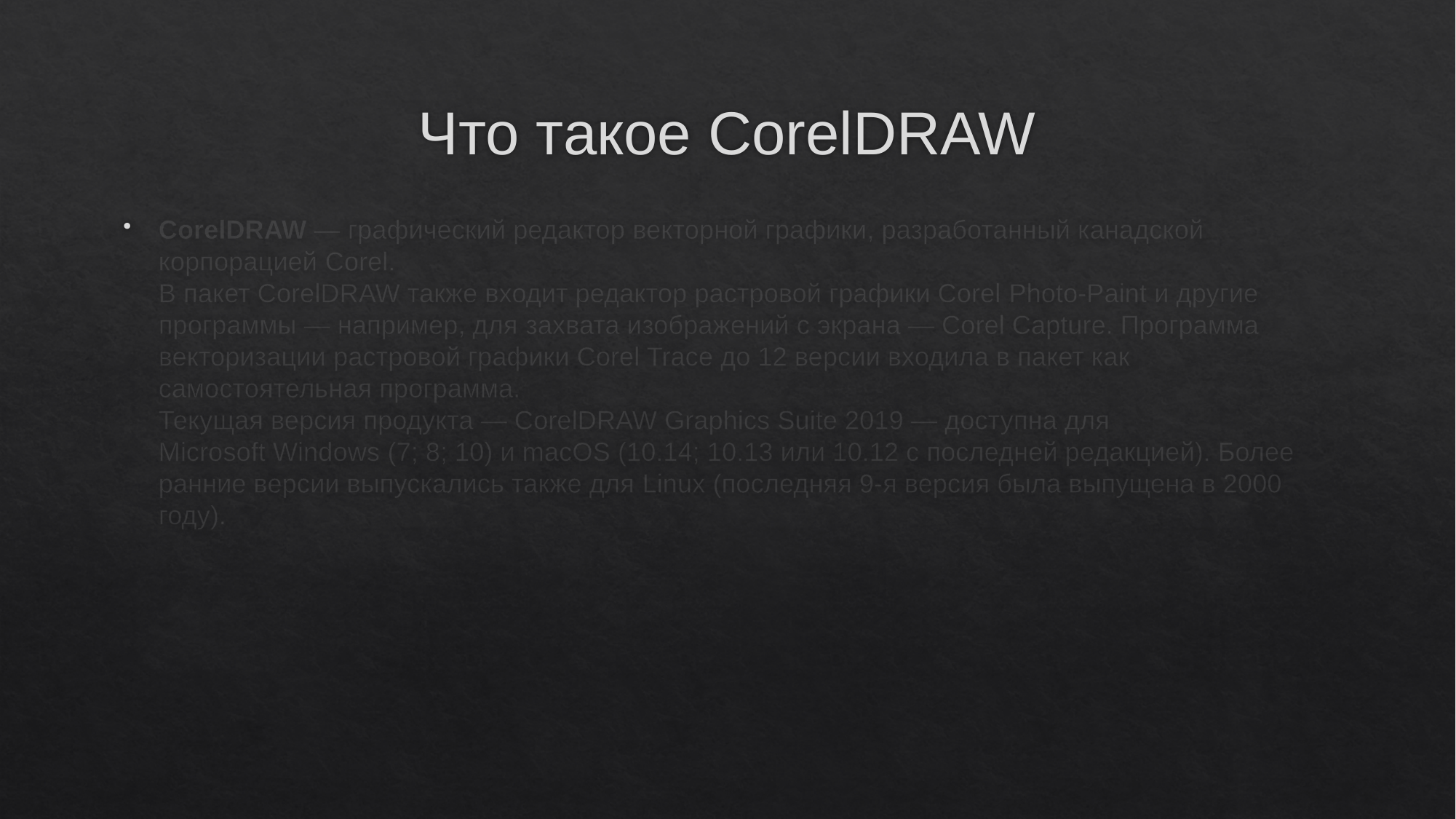

# Что такое CorelDRAW
CorelDRAW — графический редактор векторной графики, разработанный канадской корпорацией Corel.
В пакет CorelDRAW также входит редактор растровой графики Corel Photo-Paint и другие программы — например, для захвата изображений с экрана — Corel Capture. Программа векторизации растровой графики Corel Trace до 12 версии входила в пакет как самостоятельная программа.
Текущая версия продукта — CorelDRAW Graphics Suite 2019 — доступна для Microsoft Windows (7; 8; 10) и macOS (10.14; 10.13 или 10.12 с последней редакцией). Более ранние версии выпускались также для Linux (последняя 9-я версия была выпущена в 2000 году).